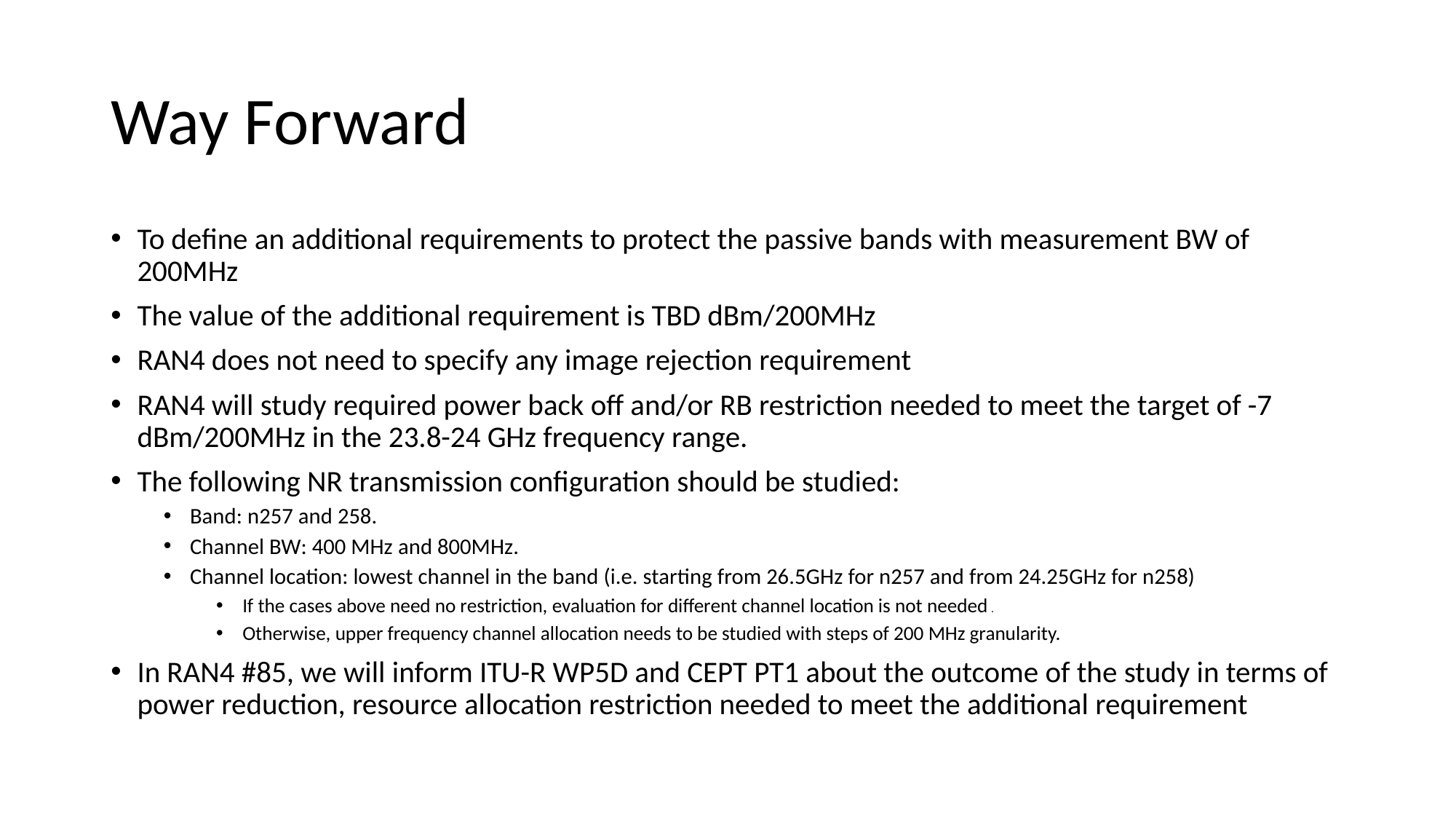

# Way Forward
To define an additional requirements to protect the passive bands with measurement BW of 200MHz
The value of the additional requirement is TBD dBm/200MHz
RAN4 does not need to specify any image rejection requirement
RAN4 will study required power back off and/or RB restriction needed to meet the target of -7 dBm/200MHz in the 23.8-24 GHz frequency range.
The following NR transmission configuration should be studied:
Band: n257 and 258.
Channel BW: 400 MHz and 800MHz.
Channel location: lowest channel in the band (i.e. starting from 26.5GHz for n257 and from 24.25GHz for n258)
If the cases above need no restriction, evaluation for different channel location is not needed .
Otherwise, upper frequency channel allocation needs to be studied with steps of 200 MHz granularity.
In RAN4 #85, we will inform ITU-R WP5D and CEPT PT1 about the outcome of the study in terms of power reduction, resource allocation restriction needed to meet the additional requirement